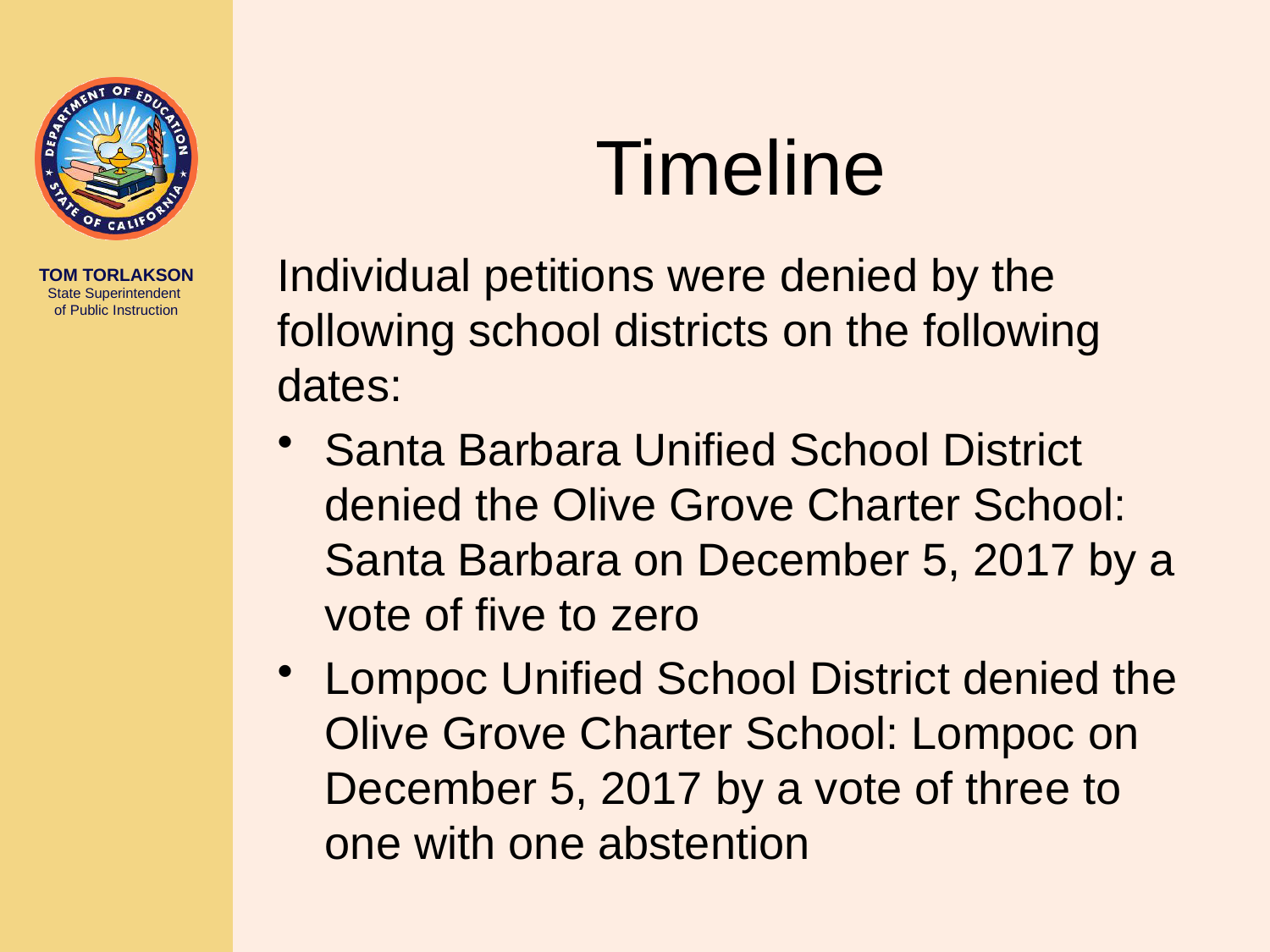

# Timeline
Individual petitions were denied by the following school districts on the following dates:
Santa Barbara Unified School District denied the Olive Grove Charter School:  Santa Barbara on December 5, 2017 by a vote of five to zero
Lompoc Unified School District denied the Olive Grove Charter School: Lompoc on December 5, 2017 by a vote of three to one with one abstention